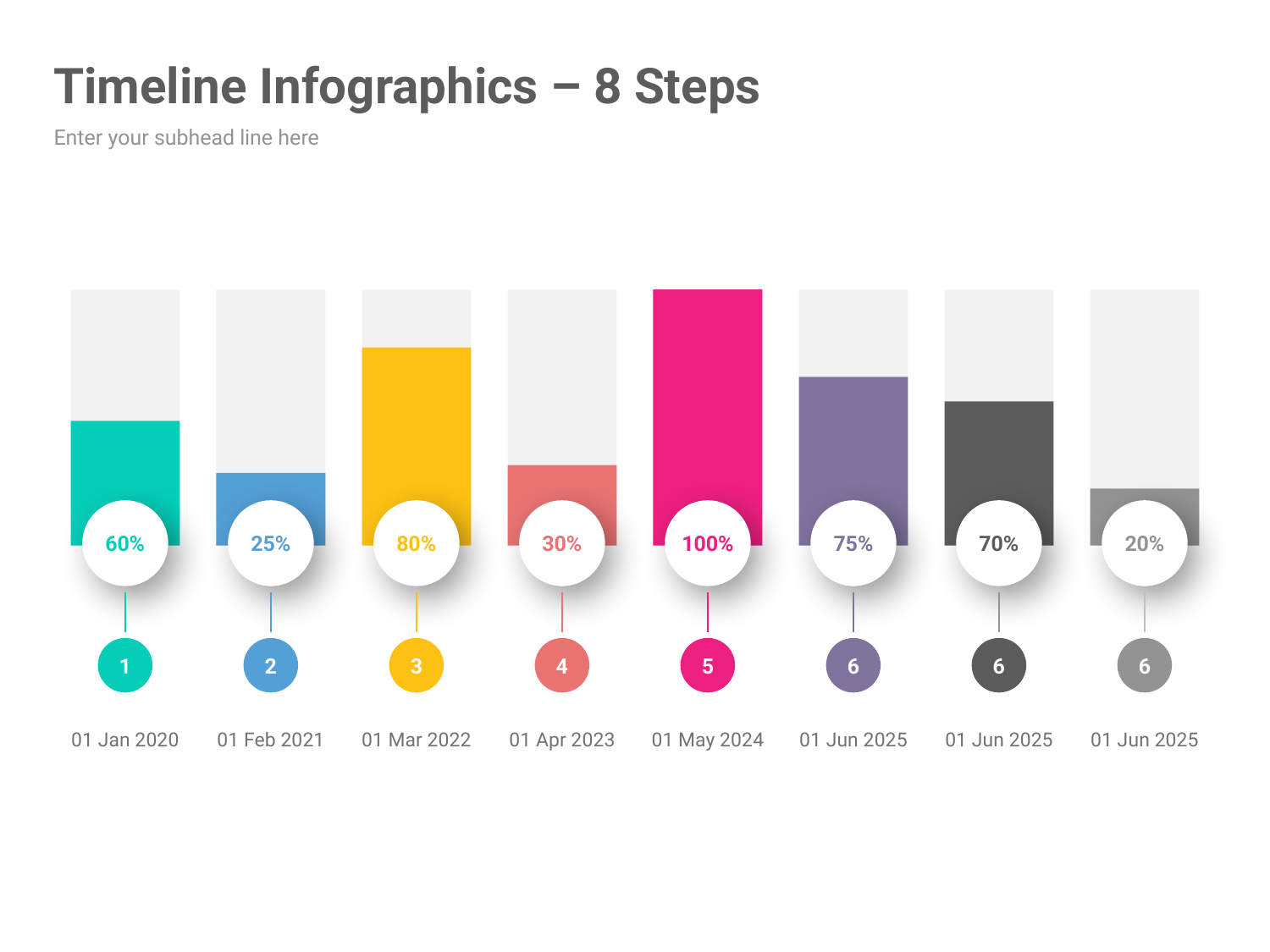

# Timeline Infographics – 8 Steps
Enter your subhead line here

60%
25%
80%
30%
100%
75%
70%
20%
1
2
3
4
5
6
6
6
01 Jan 2020
01 Feb 2021
01 Apr 2023
01 Jun 2025
01 Jun 2025
01 Jun 2025
01 Mar 2022
01 May 2024